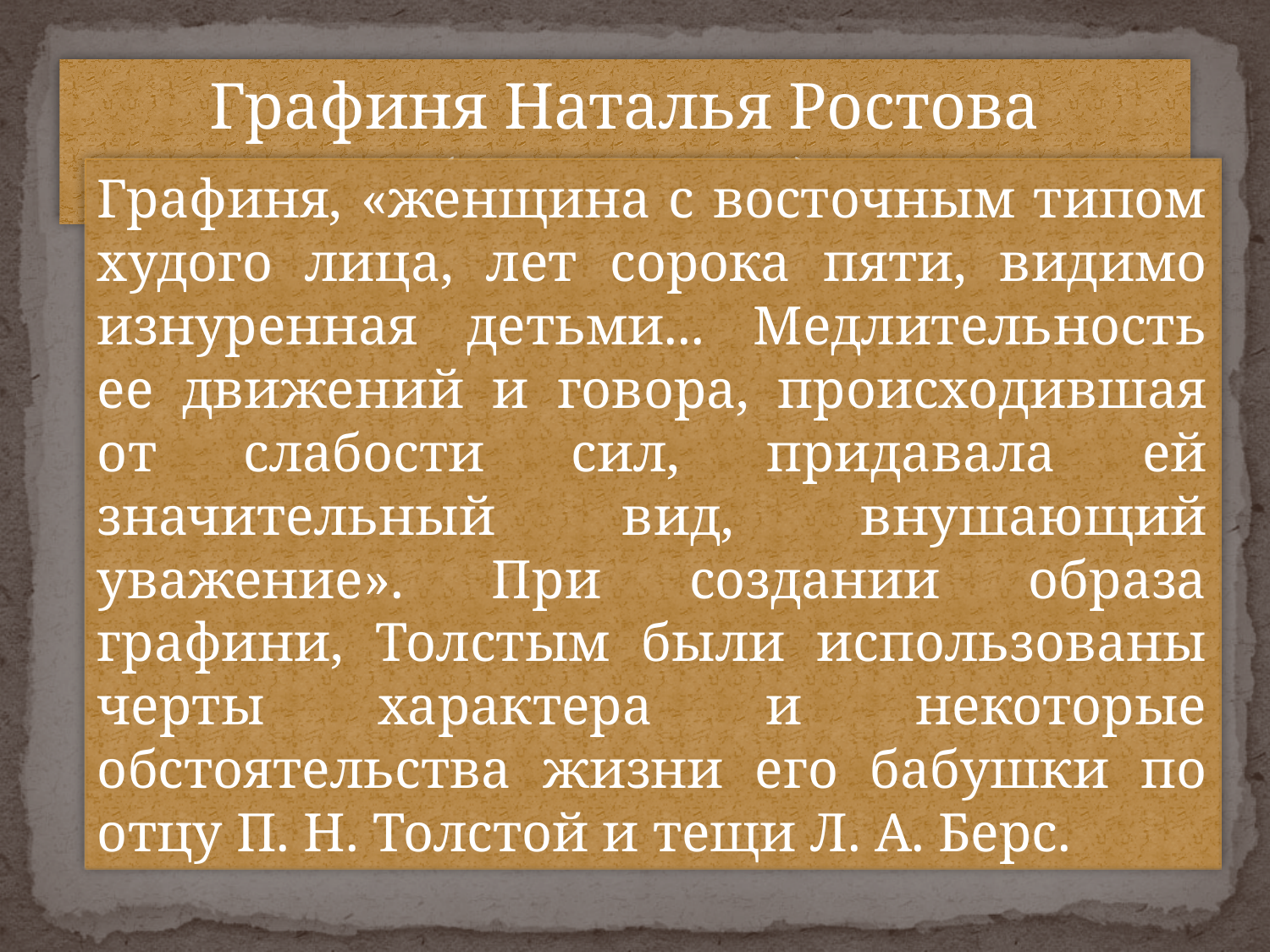

Графиня Наталья Ростова (Шиншина)
Графиня, «женщина с восточным типом худого лица, лет сорока пяти, видимо изнуренная детьми... Медлительность ее движений и говора, происходившая от слабости сил, придавала ей значительный вид, внушающий уважение». При создании образа графини, Толстым были использованы черты характера и некоторые обстоятельства жизни его бабушки по отцу П. Н. Толстой и тещи Л. А. Берс.